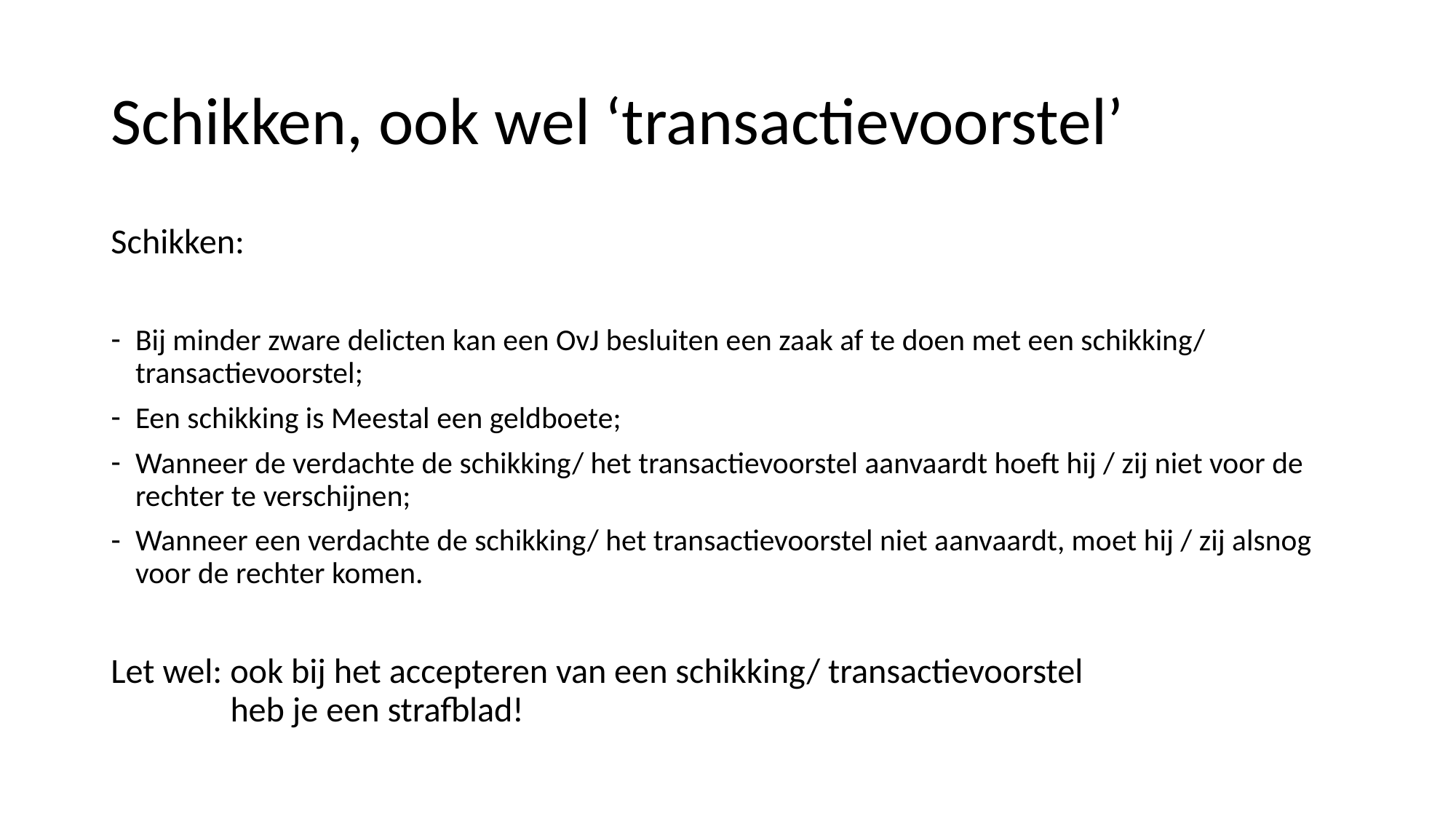

# Schikken, ook wel ‘transactievoorstel’
Schikken:

Bij minder zware delicten kan een OvJ besluiten een zaak af te doen met een schikking/ transactievoorstel;
Een schikking is Meestal een geldboete;
Wanneer de verdachte de schikking/ het transactievoorstel aanvaardt hoeft hij / zij niet voor de rechter te verschijnen;
Wanneer een verdachte de schikking/ het transactievoorstel niet aanvaardt, moet hij / zij alsnog voor de rechter komen.

Let wel: ook bij het accepteren van een schikking/ transactievoorstel
               heb je een strafblad!